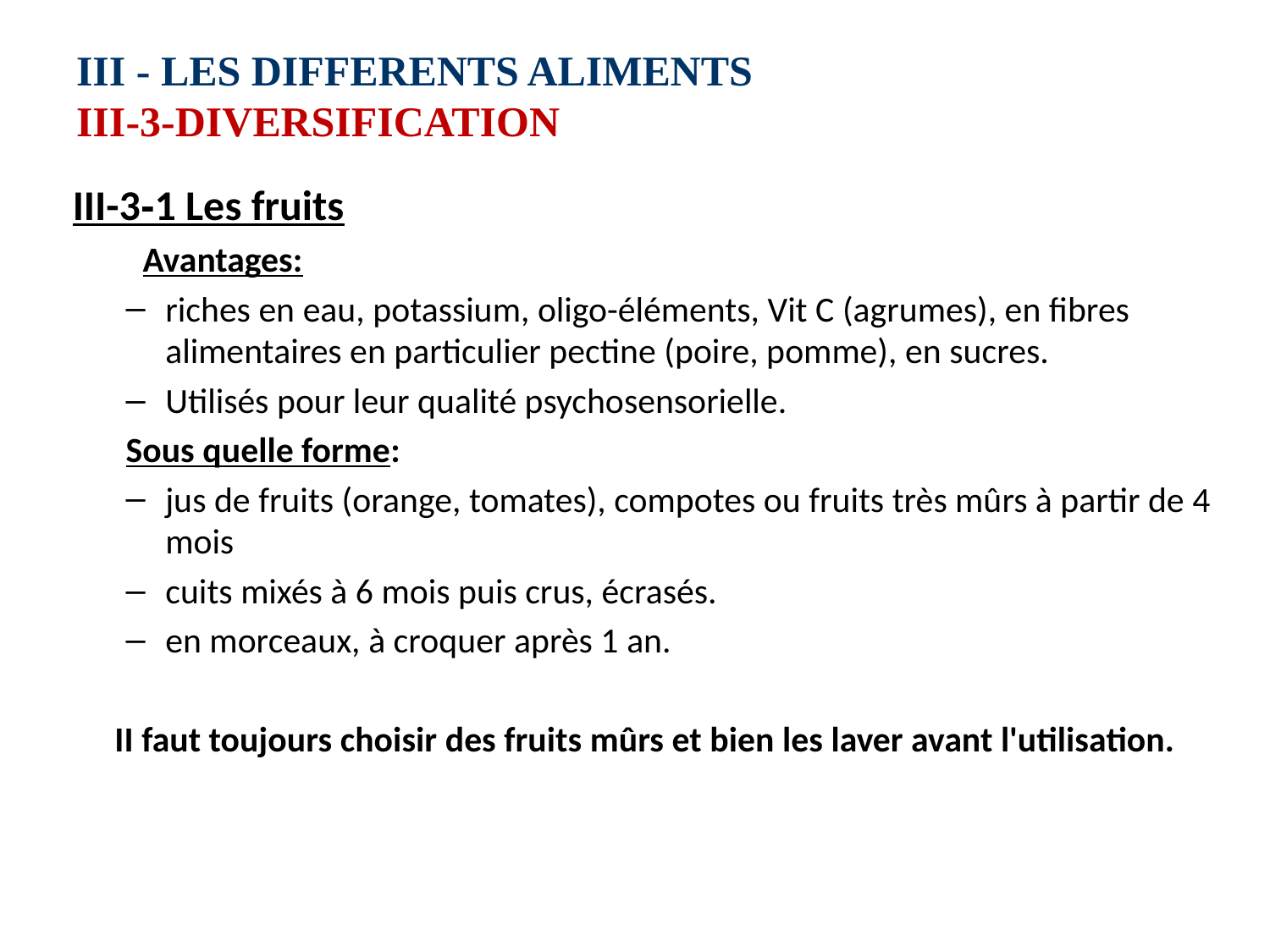

# III ‑ LES DIFFERENTS ALIMENTS III-3‑DIVERSIFICATION
 III-3‑1 Les fruits
          Avantages:
riches en eau, potassium, oligo-éléments, Vit C (agrumes), en fibres alimentaires en particulier pectine (poire, pomme), en sucres.
Utilisés pour leur qualité psychosensorielle.
Sous quelle forme:
jus de fruits (orange, tomates), compotes ou fruits très mûrs à partir de 4 mois
cuits mixés à 6 mois puis crus, écrasés.
en morceaux, à croquer après 1 an.

II faut toujours choisir des fruits mûrs et bien les laver avant l'utilisation.